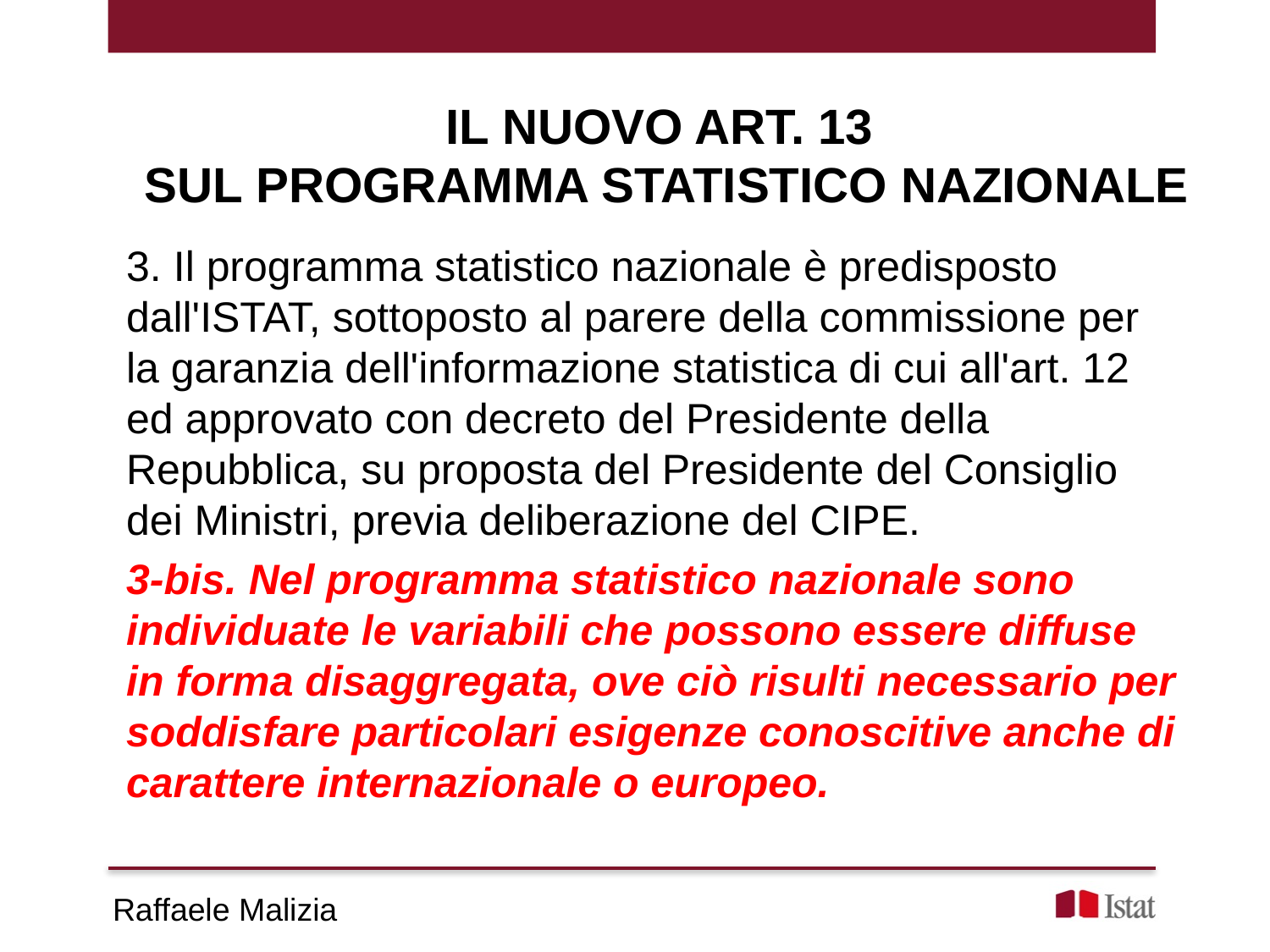

# Il nuovo art. 13 sul programma statistico nazionale
3. Il programma statistico nazionale è predisposto dall'ISTAT, sottoposto al parere della commissione per la garanzia dell'informazione statistica di cui all'art. 12 ed approvato con decreto del Presidente della Repubblica, su proposta del Presidente del Consiglio dei Ministri, previa deliberazione del CIPE.
3-bis. Nel programma statistico nazionale sono individuate le variabili che possono essere diffuse in forma disaggregata, ove ciò risulti necessario per soddisfare particolari esigenze conoscitive anche di carattere internazionale o europeo.
Raffaele Malizia